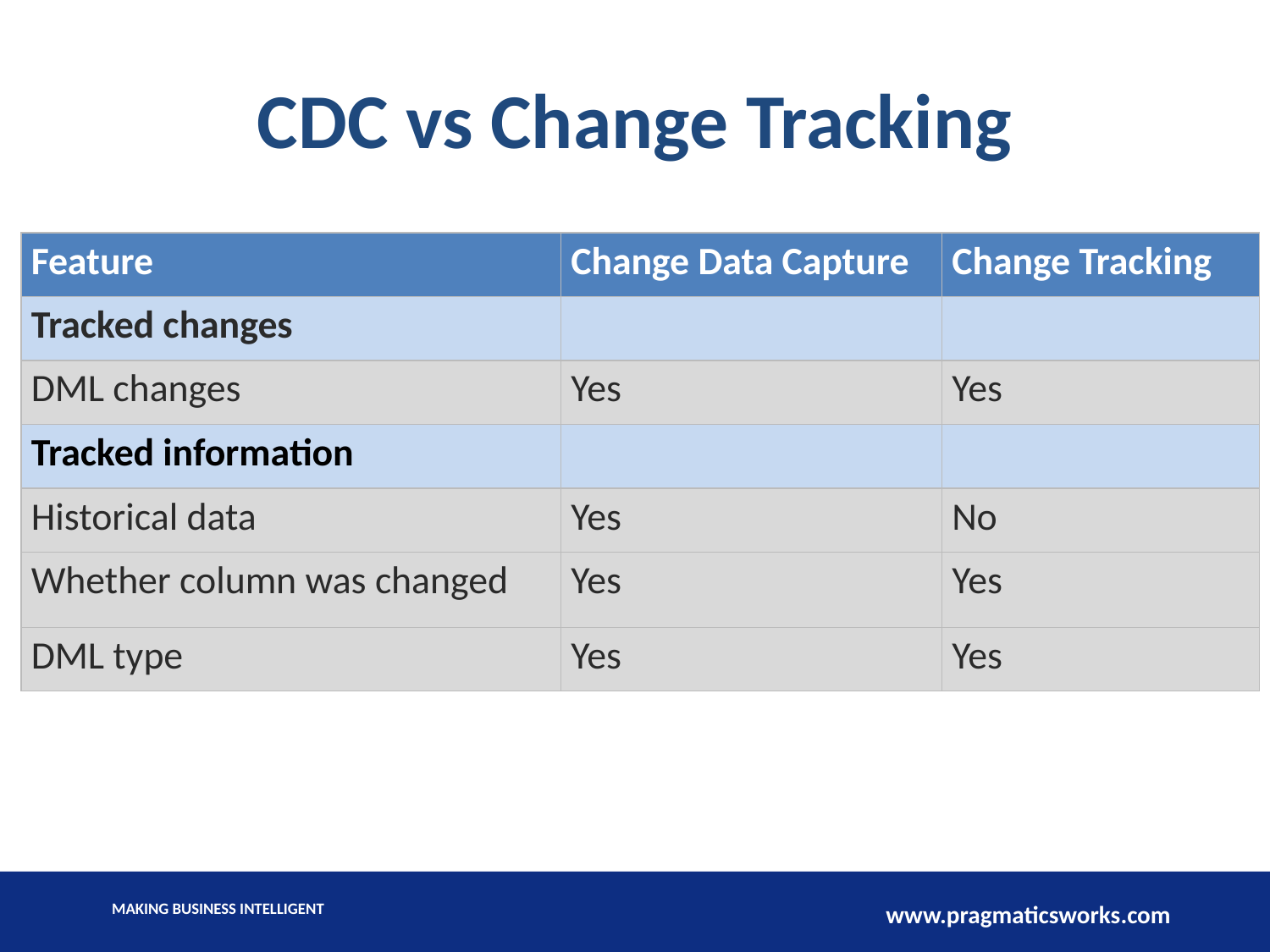

# CDC vs Change Tracking
| Feature | Change Data Capture | Change Tracking |
| --- | --- | --- |
| Tracked changes |  |  |
| DML changes | Yes | Yes |
| Tracked information |  |  |
| Historical data | Yes | No |
| Whether column was changed | Yes | Yes |
| DML type | Yes | Yes |